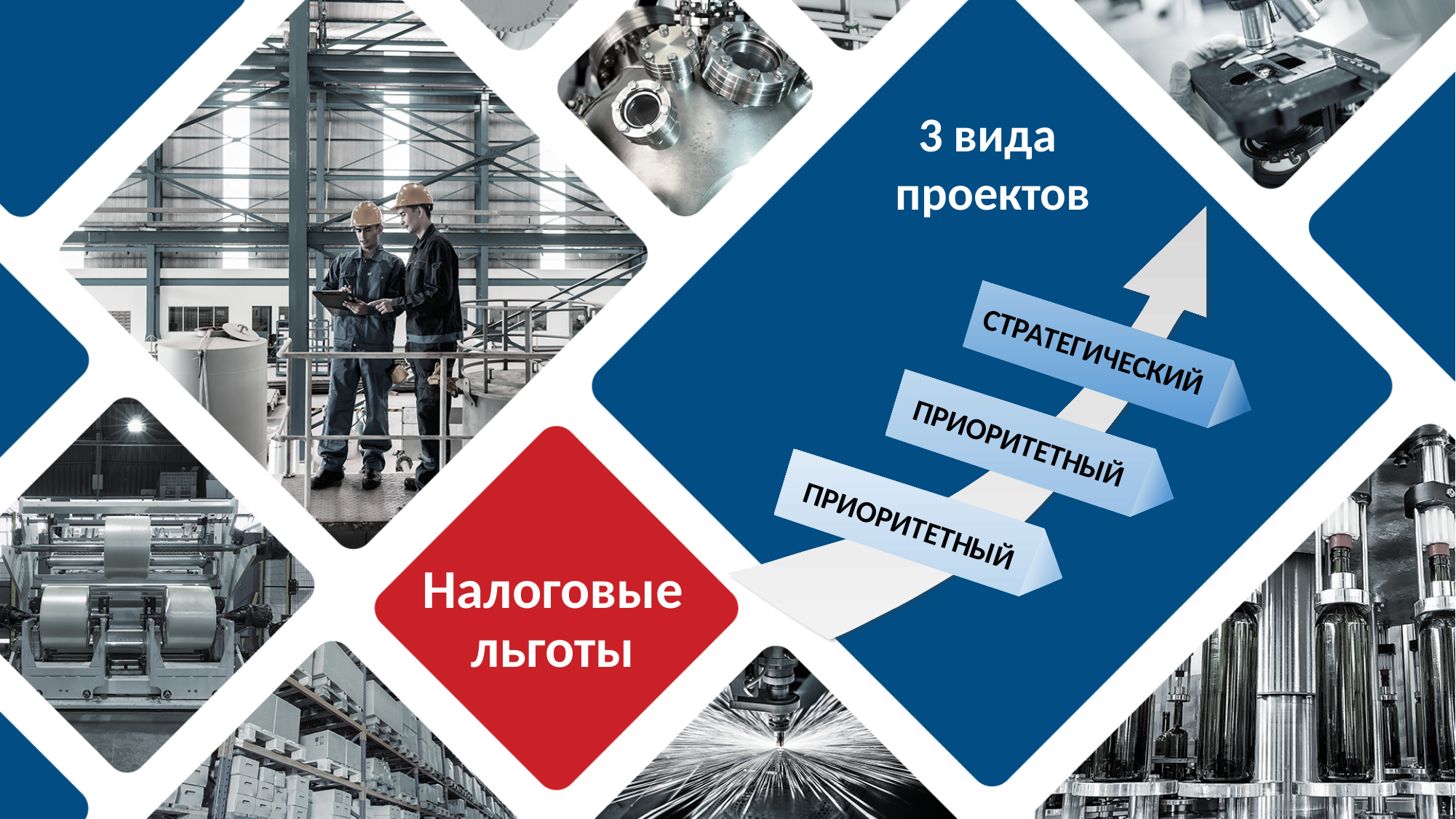

3 вида
проектов

СТРАТЕГИЧЕСКИЙ

ПРИОРИТЕТНЫЙ

ПРИОРИТЕТНЫЙ
Налоговые
льготы